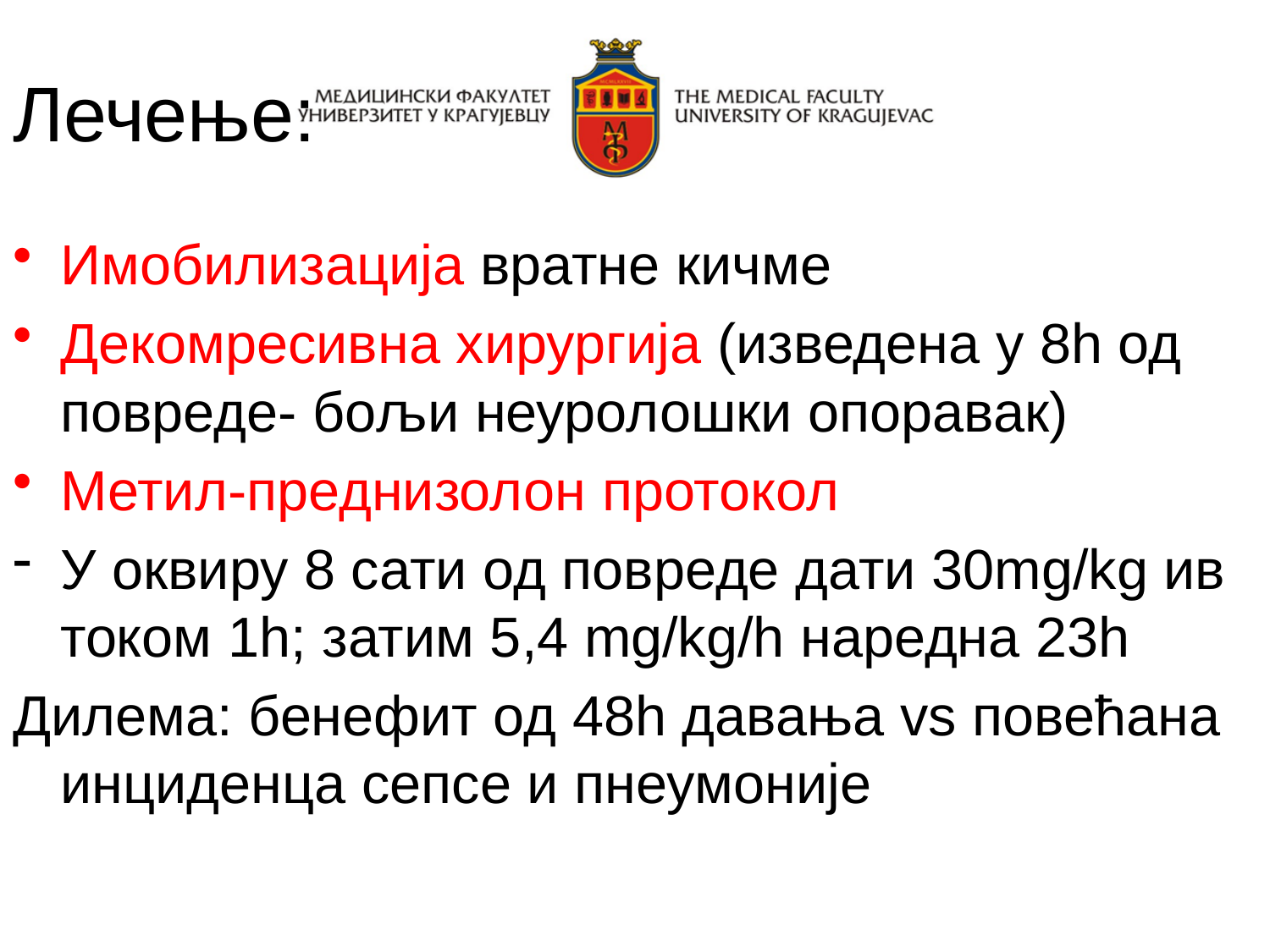

# Лечење:
Имобилизација вратне кичме
Декомресивна хирургија (изведена у 8h од повреде- бољи неуролошки опоравак)
Метил-преднизолон протокол
У оквиру 8 сати од повреде дати 30mg/kg ив током 1h; затим 5,4 mg/kg/h наредна 23h
Дилема: бенефит од 48h давања vs повећана инциденца сепсе и пнеумоније